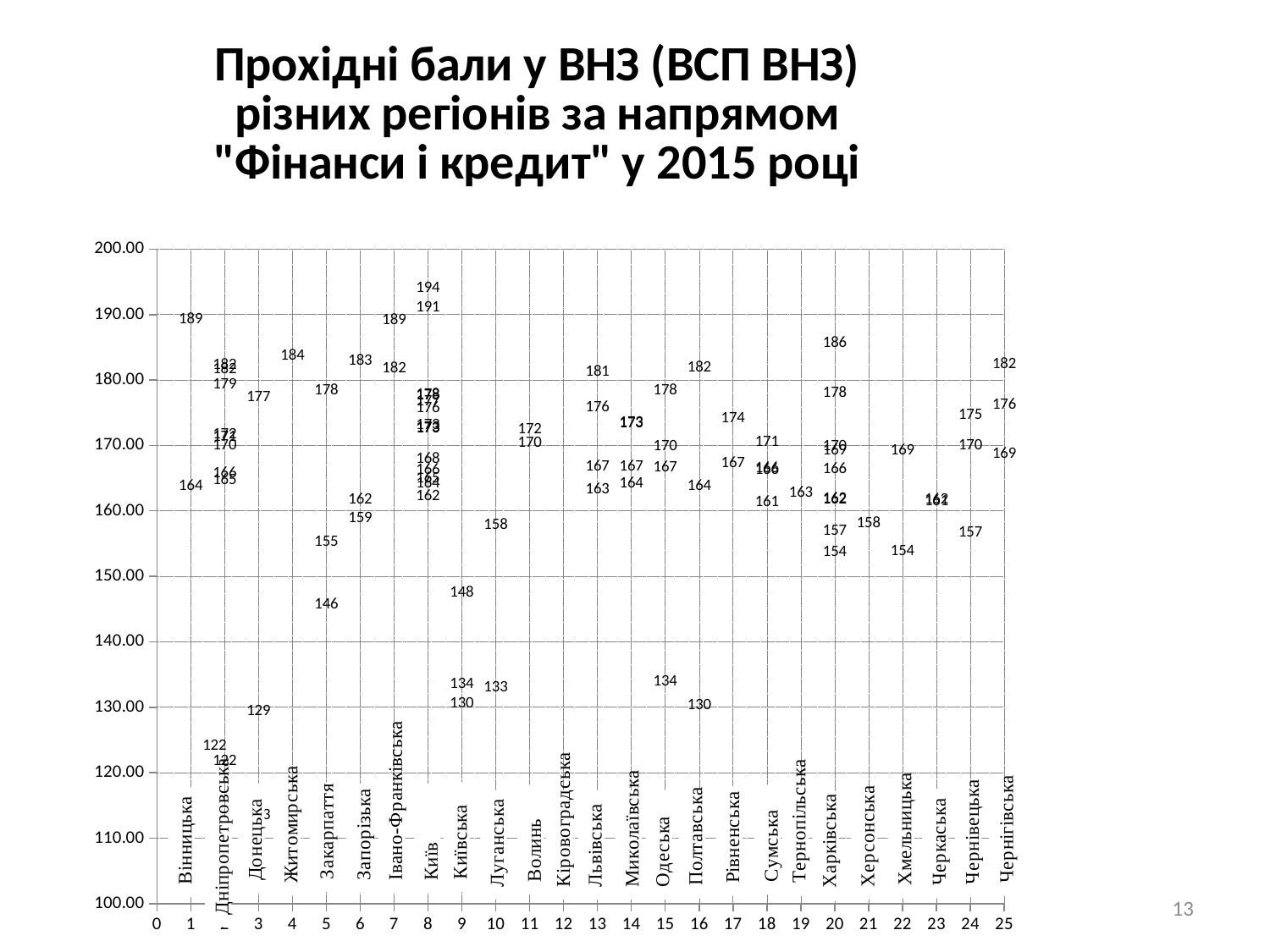

### Chart: Прохідні бали у ВНЗ (ВСП ВНЗ) різних регіонів за напрямом "Фінанси і кредит" у 2015 році

| Category | Конкурсний бал |
|---|---|
13